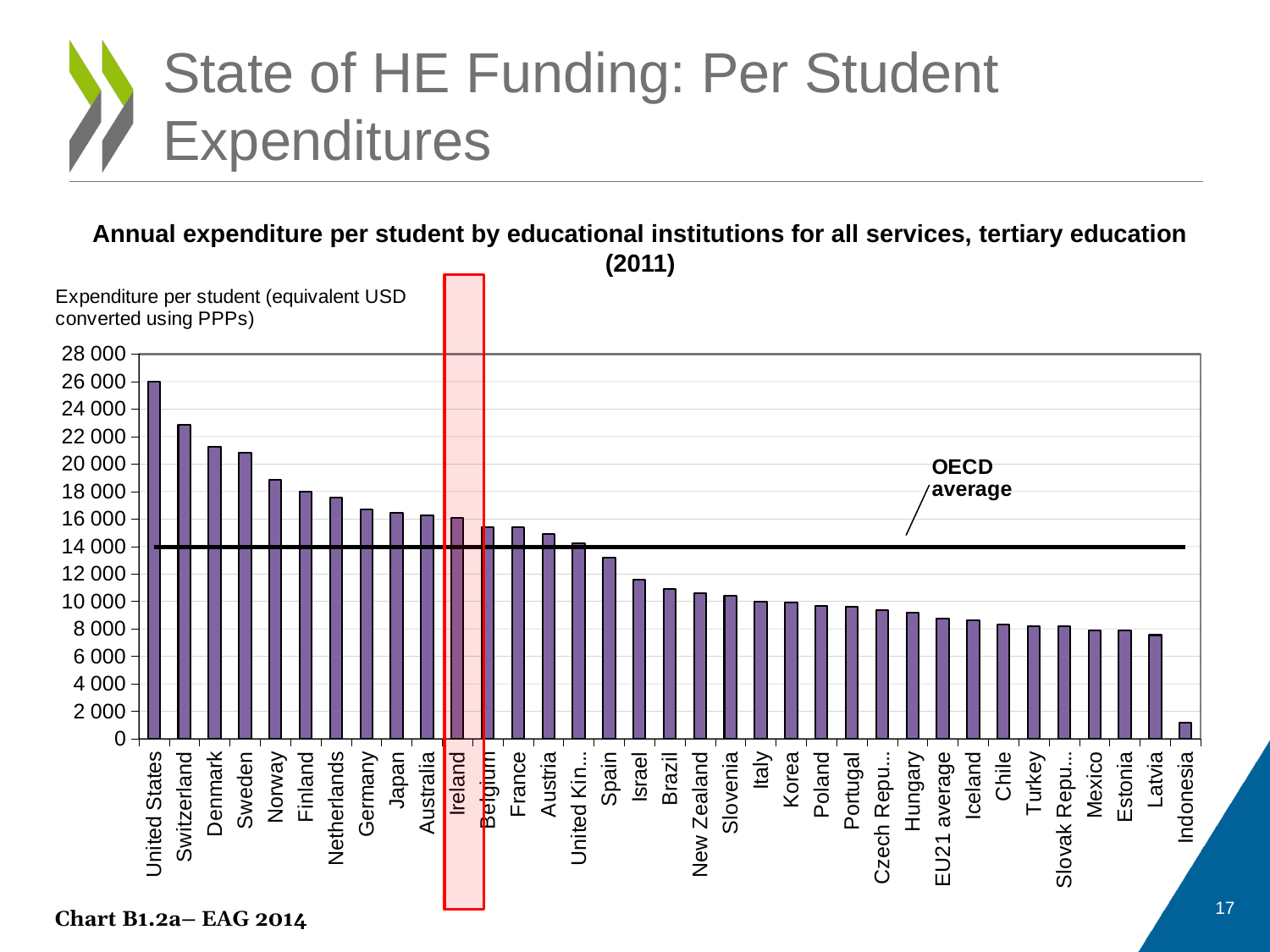

# State of HE Funding: Per Student Expenditures
Annual expenditure per student by educational institutions for all services, tertiary education (2011)

### Chart

| Category | Tertiary education | OECD average |
|---|---|---|
| United States | 26021.2935692923 | 13957.74551840618 |
| Switzerland | 22881.695846227 | 13957.74551840618 |
| Denmark | 21253.8369511626 | 13957.74551840618 |
| Sweden | 20818.2717705461 | 13957.74551840618 |
| Norway | 18840.1641658728 | 13957.74551840618 |
| Finland | 18001.6493316967 | 13957.74551840618 |
| Netherlands | 17549.3916144064 | 13957.74551840618 |
| Germany | 16722.8324111311 | 13957.74551840618 |
| Japan | 16445.9778174949 | 13957.74551840618 |
| Australia | 16267.3046741268 | 13957.74551840618 |
| Ireland | 16095.1071010257 | 13957.74551840618 |
| Belgium | 15420.3550711452 | 13957.74551840618 |
| France | 15374.7541265826 | 13957.74551840618 |
| Austria | 14894.8963096031 | 13957.74551840618 |
| United Kingdom | 14222.9165045248 | 13957.74551840618 |
| Spain | 13172.868773340037 | 13957.74551840618 |
| Israel | 11553.7127955876 | 13957.74551840618 |
| Brazil | 10901.9498052749 | 13957.74551840618 |
| New Zealand | 10582.2499332036 | 13957.74551840618 |
| Slovenia | 10413.4727993966 | 13957.74551840618 |
| Italy | 9990.0460057922 | 13957.74551840618 |
| Korea | 9926.51415474666 | 13957.74551840618 |
| Poland | 9658.876515695629 | 13957.74551840618 |
| Portugal | 9639.83664699884 | 13957.74551840618 |
| Czech Republic | 9391.89588878184 | 13957.74551840618 |
| Hungary | 9209.71624903037 | 13957.74551840618 |
| EU21 average | 8740.661172838869 | 13957.74551840618 |
| Iceland | 8612.10792836411 | 13957.74551840618 |
| Chile | 8332.80565153354 | 13957.74551840618 |
| Turkey | 8193.12381664481 | 13957.74551840618 |
| Slovak Republic | 8177.34875623617 | 13957.74551840618 |
| Mexico | 7889.05775535014 | 13957.74551840618 |
| Estonia | 7867.93912767525 | 13957.74551840618 |
| Latvia | 7551.56741545128 | 13957.74551840618 |
| Indonesia | 1173.21028291038 | 13957.74551840618 |
17
Chart B1.2a– EAG 2014